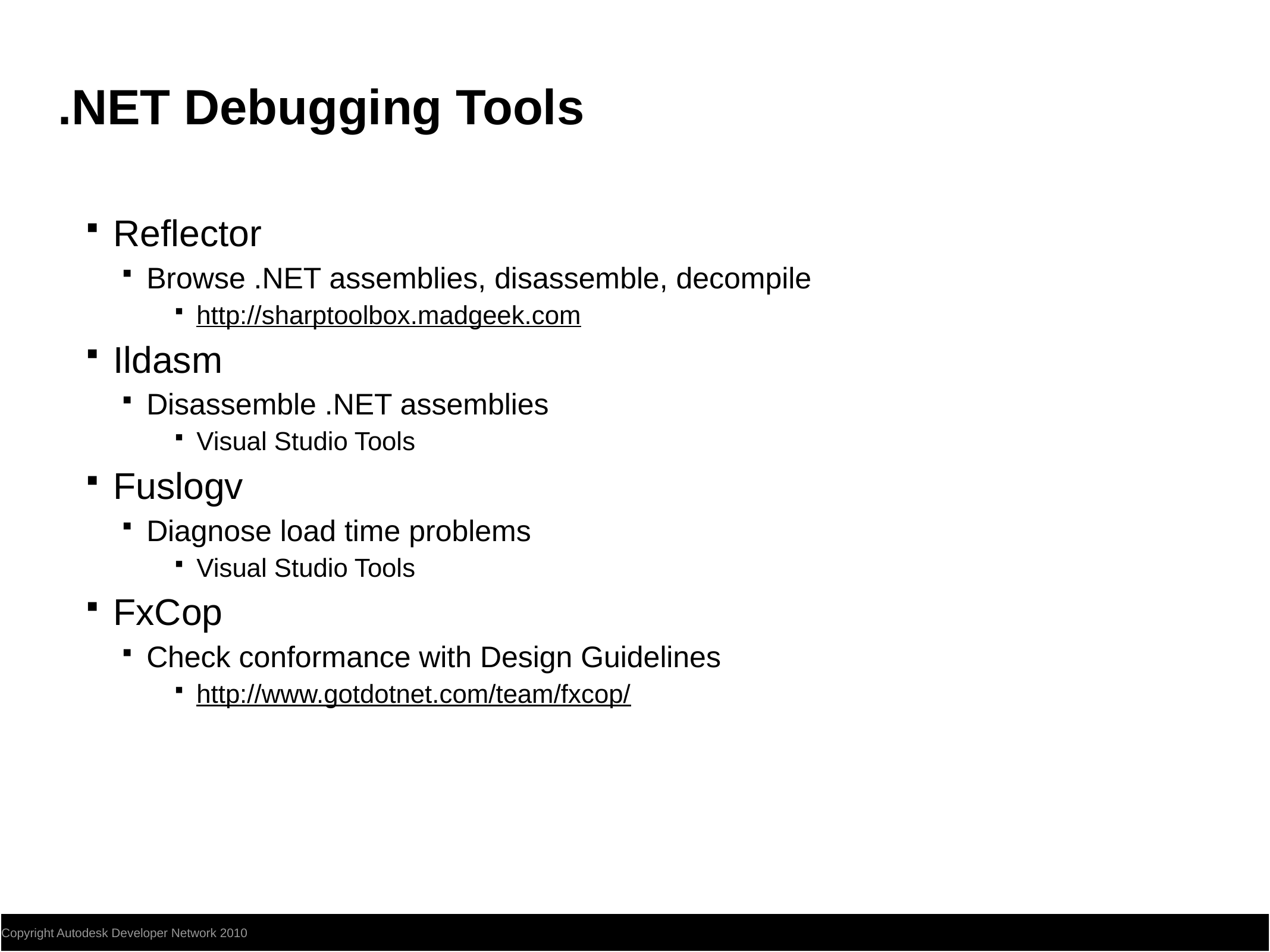

# .NET Debugging Tools
Reflector
Browse .NET assemblies, disassemble, decompile
http://sharptoolbox.madgeek.com
Ildasm
Disassemble .NET assemblies
Visual Studio Tools
Fuslogv
Diagnose load time problems
Visual Studio Tools
FxCop
Check conformance with Design Guidelines
http://www.gotdotnet.com/team/fxcop/